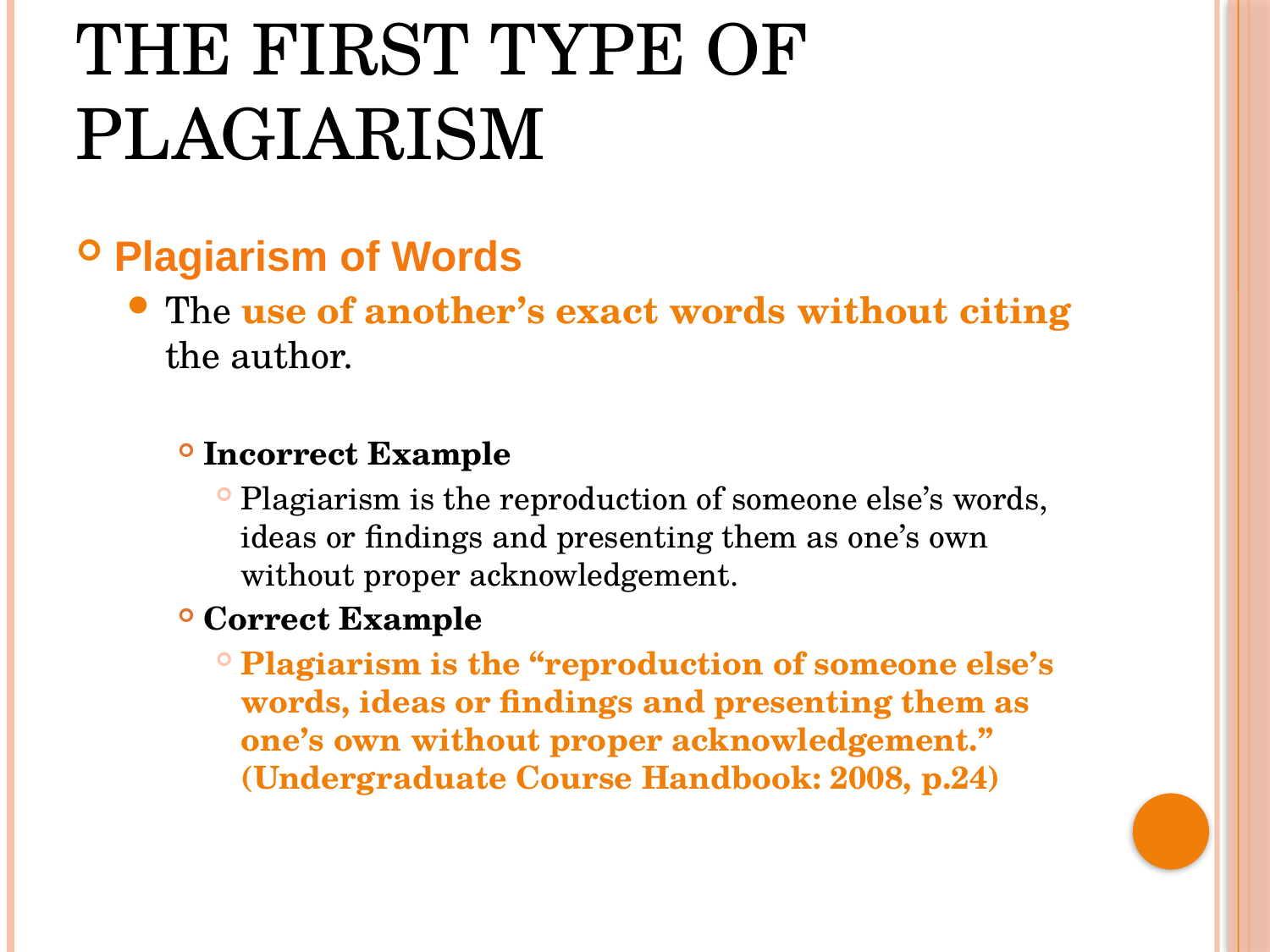

# The First Type of Plagiarism
Plagiarism of Words
The use of another’s exact words without citing the author.

Incorrect Example
Plagiarism is the reproduction of someone else’s words, ideas or findings and presenting them as one’s own without proper acknowledgement.
Correct Example
Plagiarism is the “reproduction of someone else’s words, ideas or findings and presenting them as one’s own without proper acknowledgement.” (Undergraduate Course Handbook: 2008, p.24)